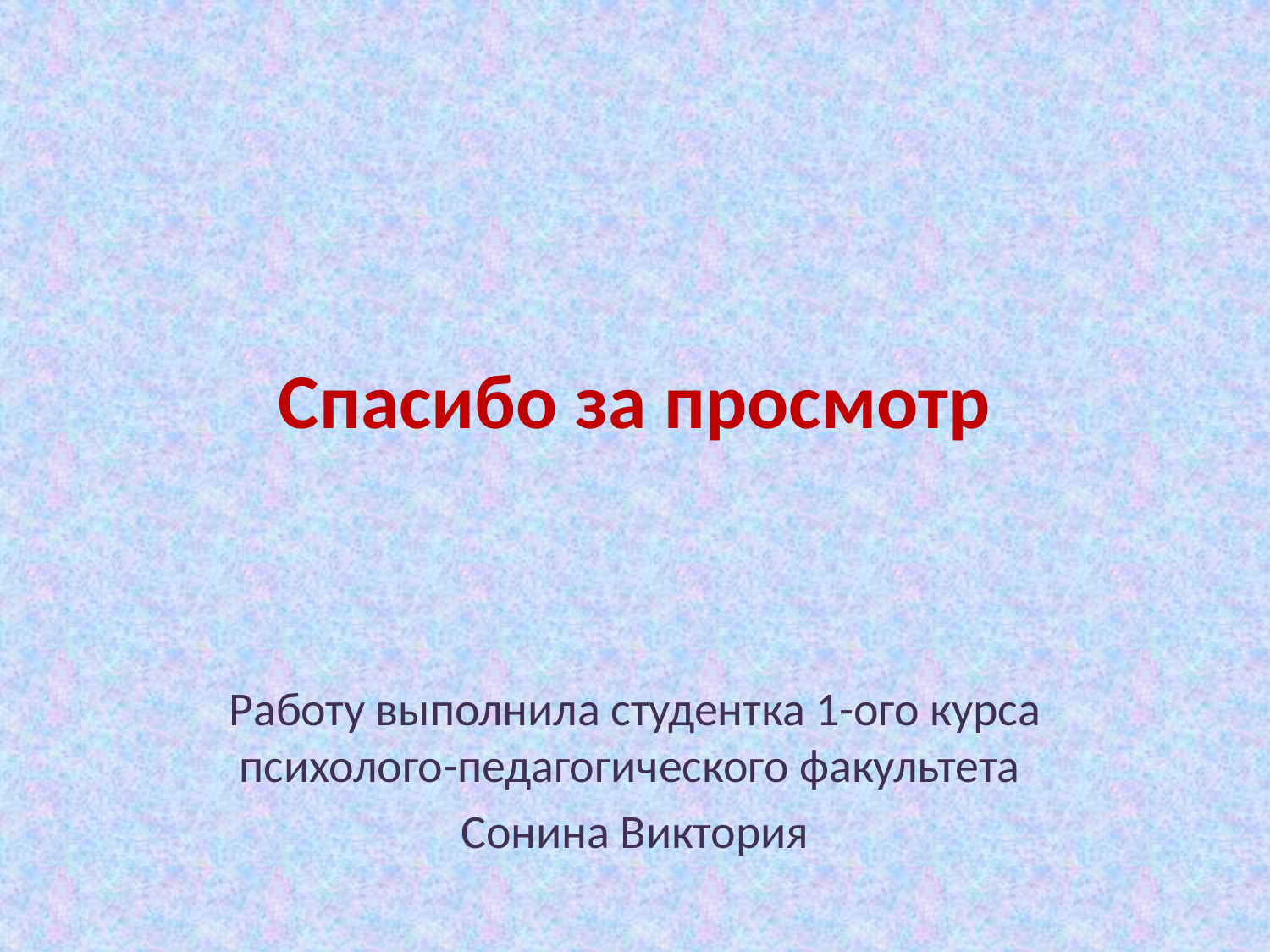

# Спасибо за просмотр

Работу выполнила студентка 1-ого курса психолого-педагогического факультета
Сонина Виктория